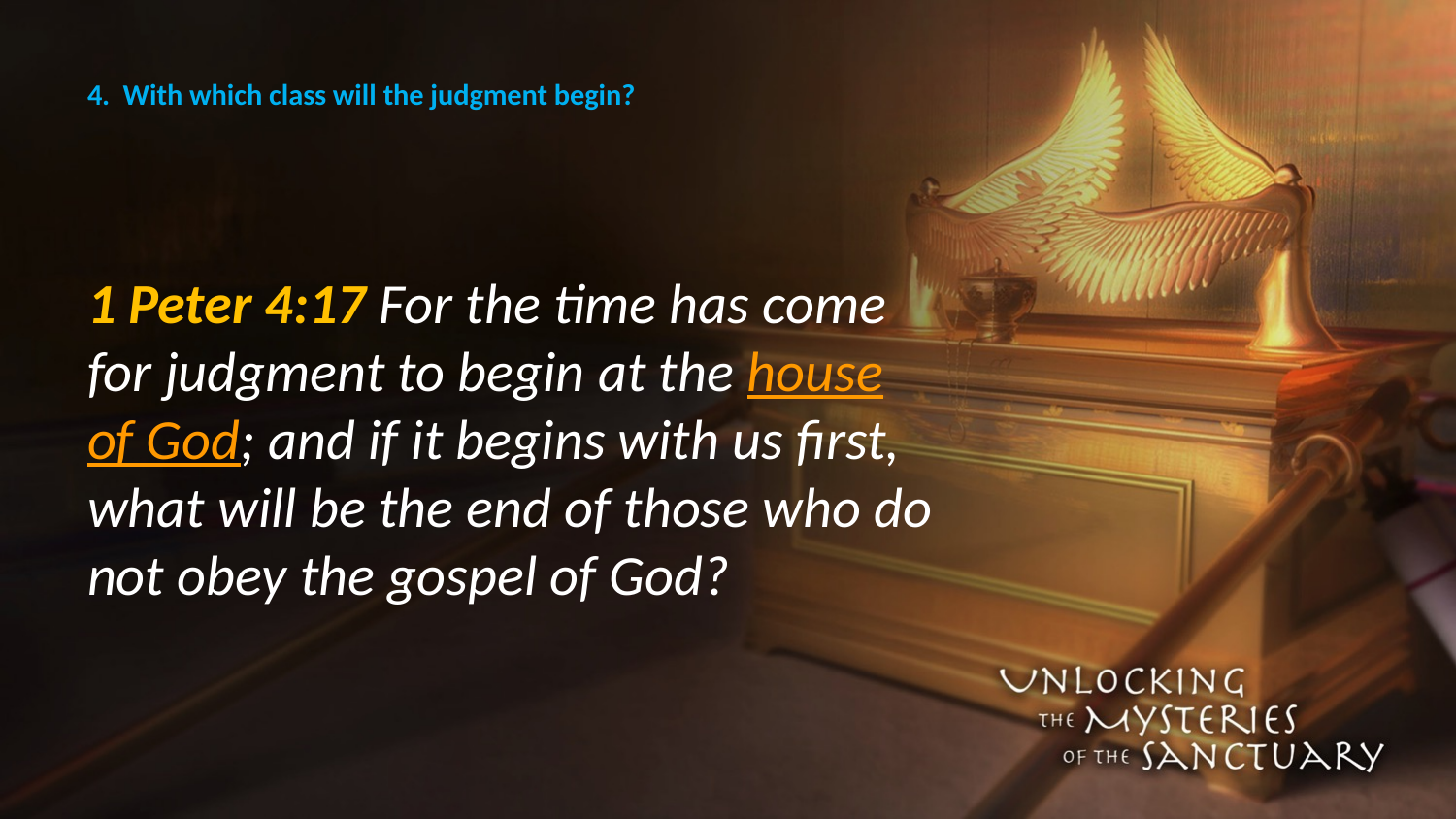

# 4.  With which class will the judgment begin?

1 Peter 4:17 For the time has come for judgment to begin at the house of God; and if it begins with us first, what will be the end of those who do not obey the gospel of God?